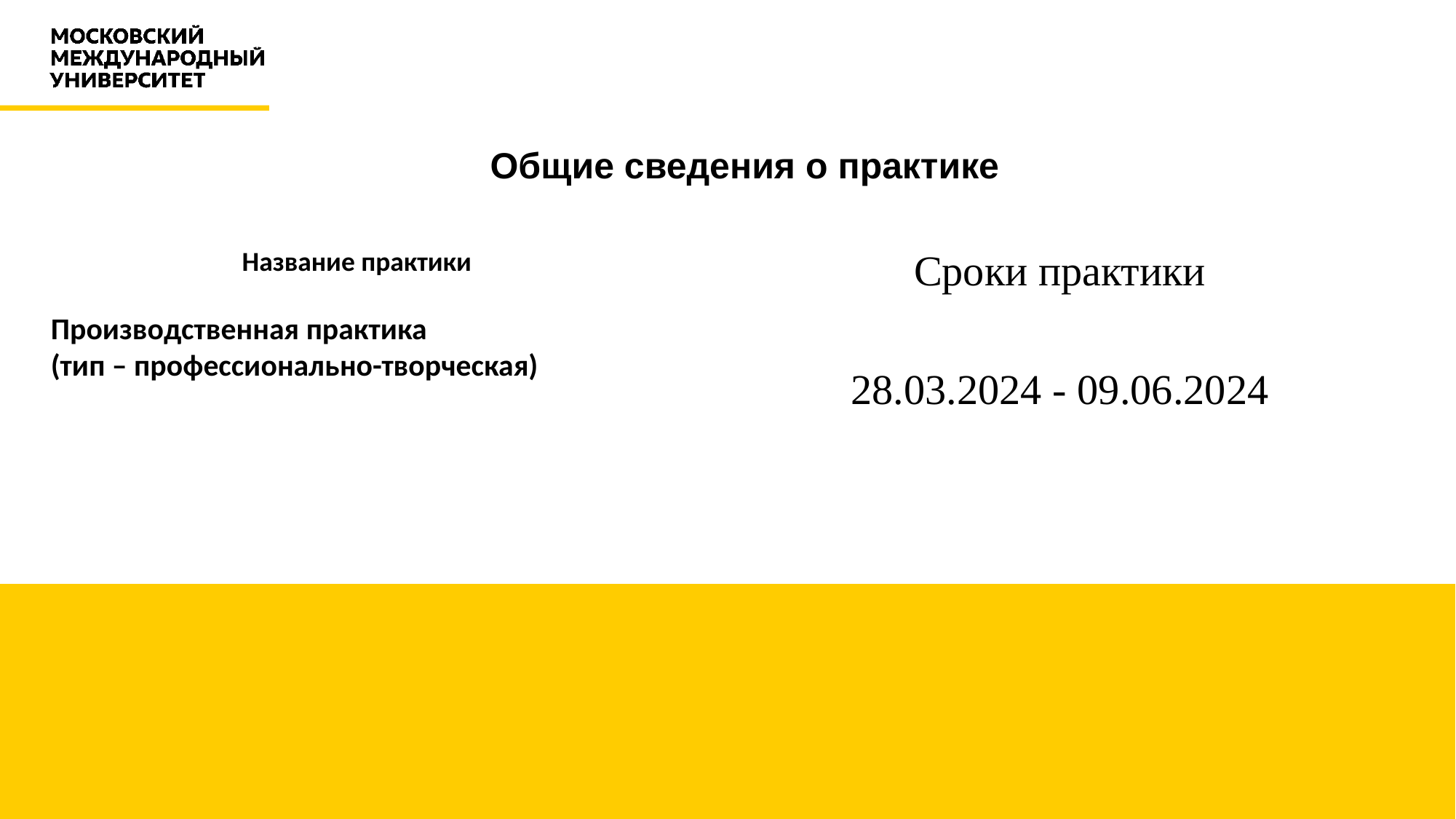

# Общие сведения о практике
Сроки практики

28.03.2024 - 09.06.2024
Название практики

Производственная практика
(тип – профессионально-творческая)